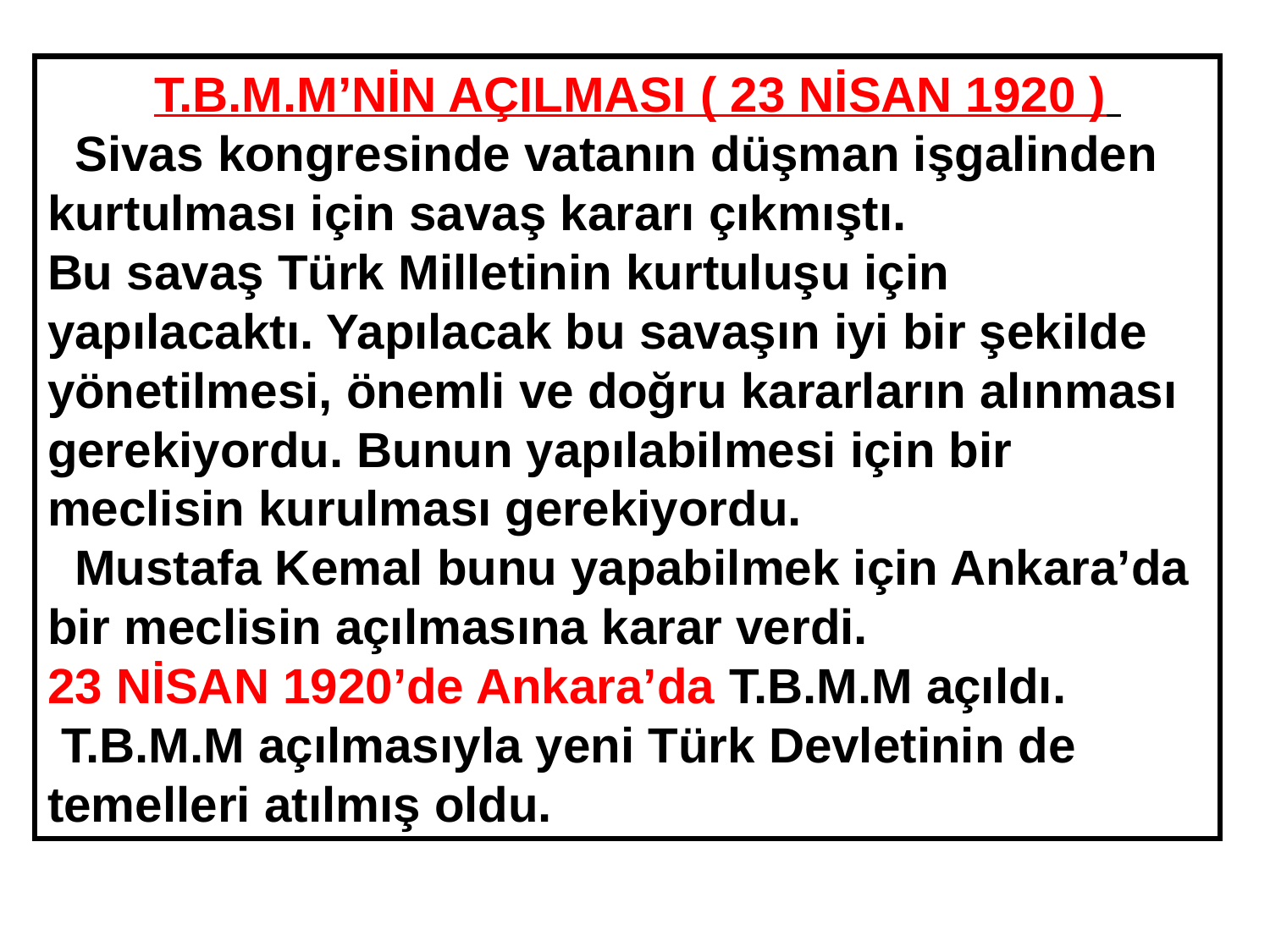

T.B.M.M’NİN AÇILMASI ( 23 NİSAN 1920 )
  Sivas kongresinde vatanın düşman işgalinden kurtulması için savaş kararı çıkmıştı.
Bu savaş Türk Milletinin kurtuluşu için yapılacaktı. Yapılacak bu savaşın iyi bir şekilde
yönetilmesi, önemli ve doğru kararların alınması gerekiyordu. Bunun yapılabilmesi için bir
meclisin kurulması gerekiyordu.
  Mustafa Kemal bunu yapabilmek için Ankara’da bir meclisin açılmasına karar verdi.
23 NİSAN 1920’de Ankara’da T.B.M.M açıldı.
 T.B.M.M açılmasıyla yeni Türk Devletinin de temelleri atılmış oldu.